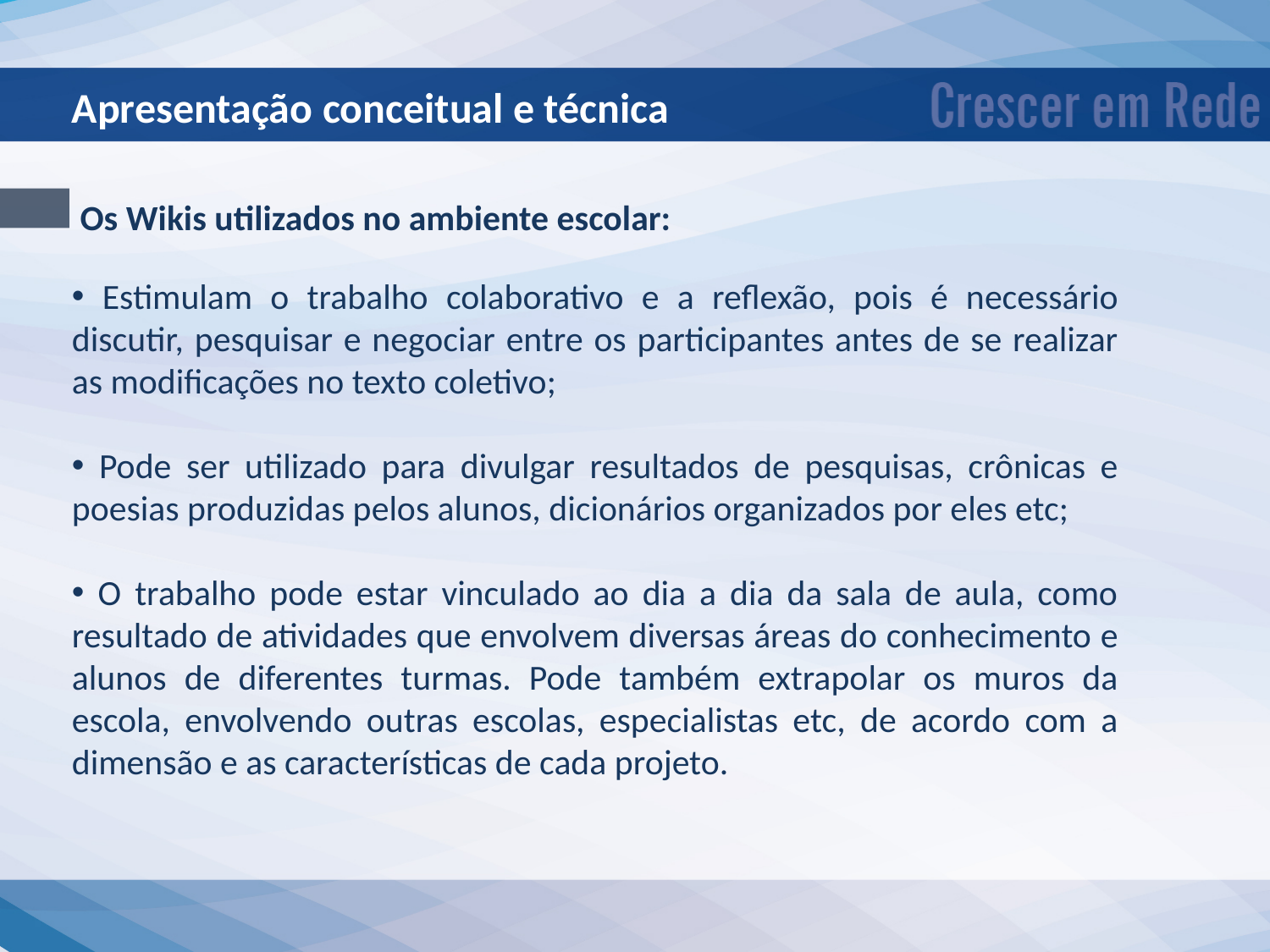

Apresentação conceitual e técnica
 Os Wikis utilizados no ambiente escolar:

 Estimulam o trabalho colaborativo e a reflexão, pois é necessário discutir, pesquisar e negociar entre os participantes antes de se realizar as modificações no texto coletivo;

 Pode ser utilizado para divulgar resultados de pesquisas, crônicas e poesias produzidas pelos alunos, dicionários organizados por eles etc;

 O trabalho pode estar vinculado ao dia a dia da sala de aula, como resultado de atividades que envolvem diversas áreas do conhecimento e alunos de diferentes turmas. Pode também extrapolar os muros da escola, envolvendo outras escolas, especialistas etc, de acordo com a dimensão e as características de cada projeto.